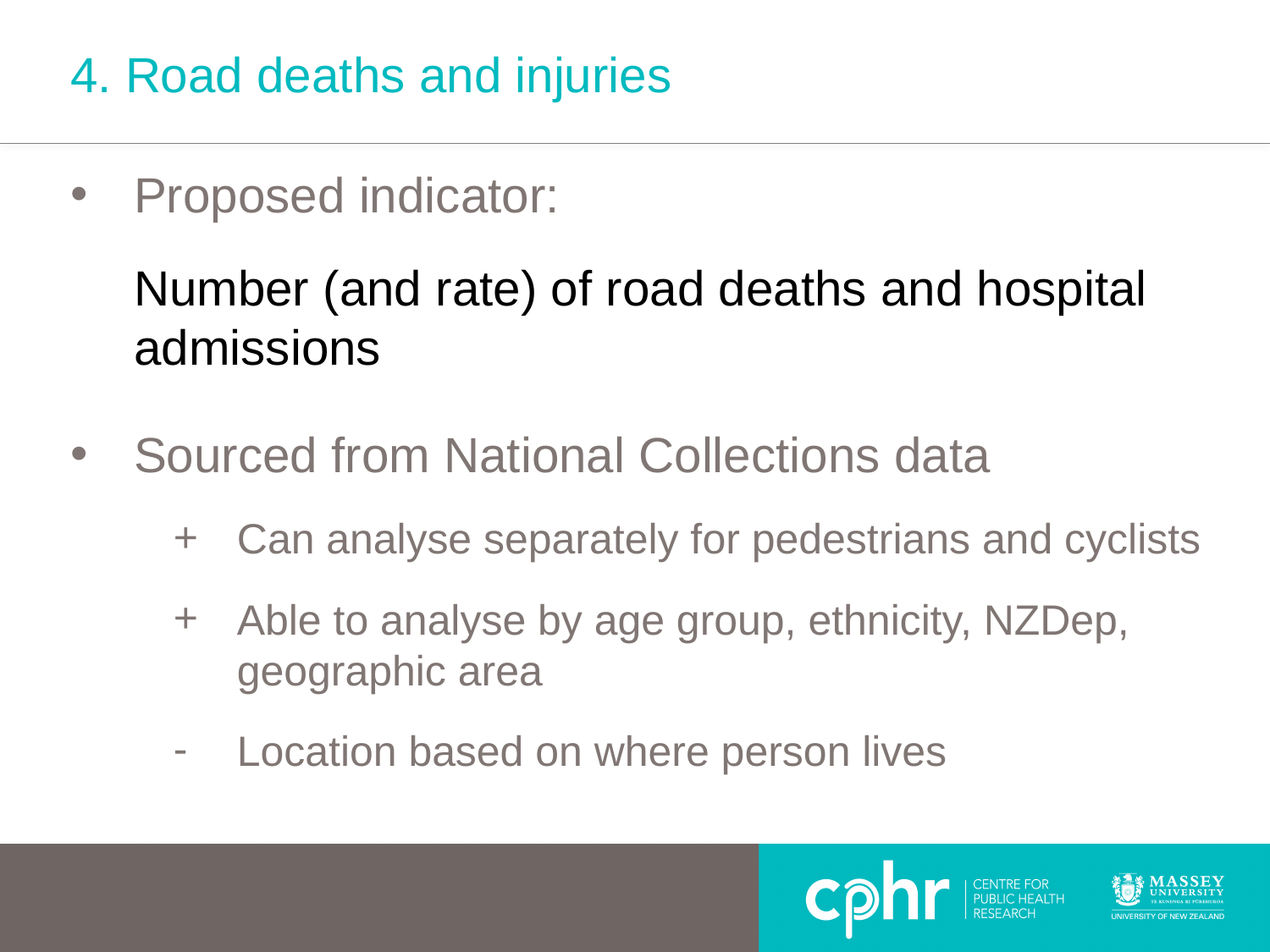

# 4. Road deaths and injuries
Proposed indicator:
Number (and rate) of road deaths and hospital admissions
Sourced from National Collections data
Can analyse separately for pedestrians and cyclists
Able to analyse by age group, ethnicity, NZDep, geographic area
Location based on where person lives